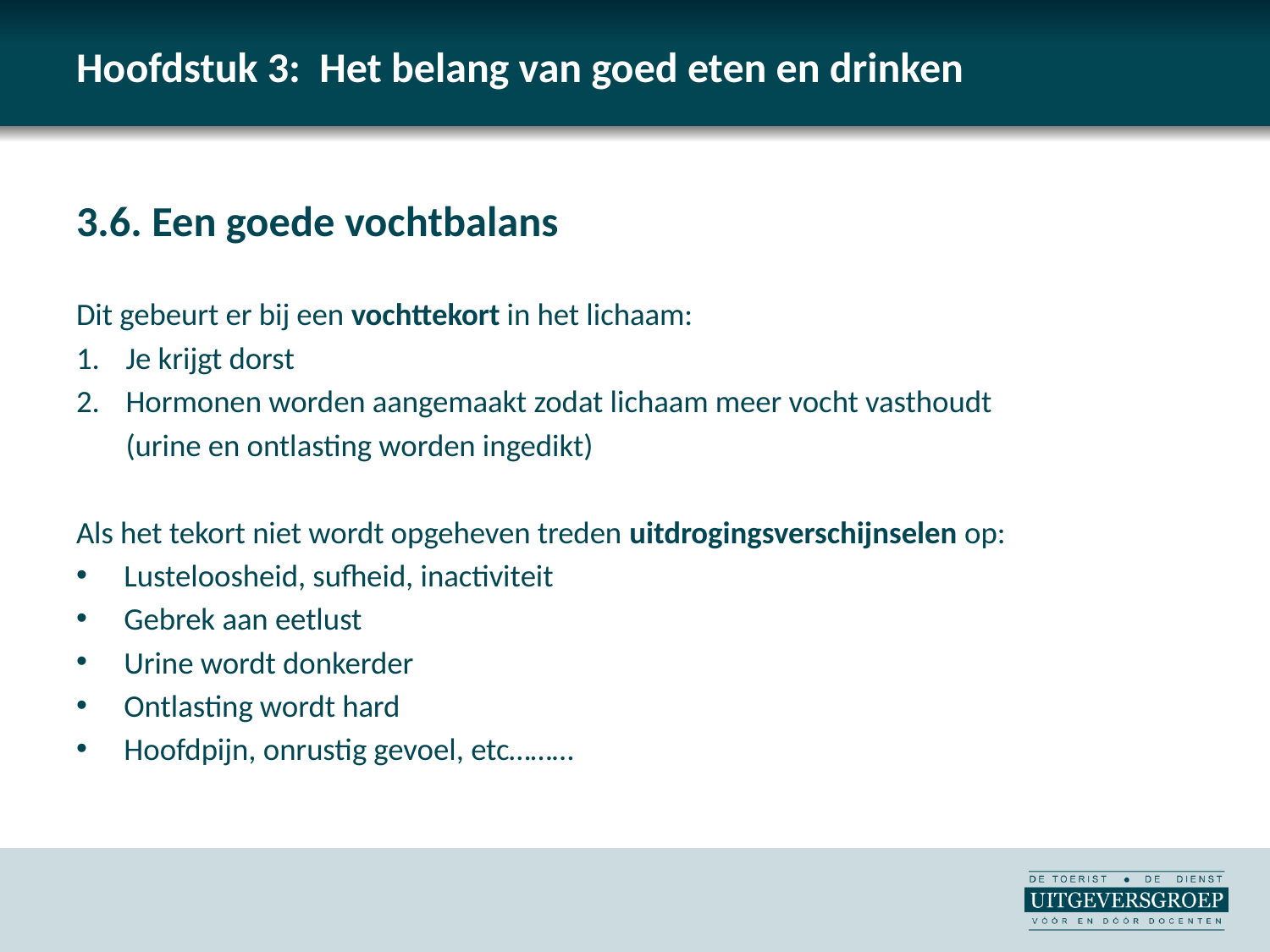

# Hoofdstuk 3:  Het belang van goed eten en drinken
3.6. Een goede vochtbalans

Dit gebeurt er bij een vochttekort in het lichaam:
Je krijgt dorst
Hormonen worden aangemaakt zodat lichaam meer vocht vasthoudt
	(urine en ontlasting worden ingedikt)

Als het tekort niet wordt opgeheven treden uitdrogingsverschijnselen op:
Lusteloosheid, sufheid, inactiviteit
Gebrek aan eetlust
Urine wordt donkerder
Ontlasting wordt hard
Hoofdpijn, onrustig gevoel, etc………